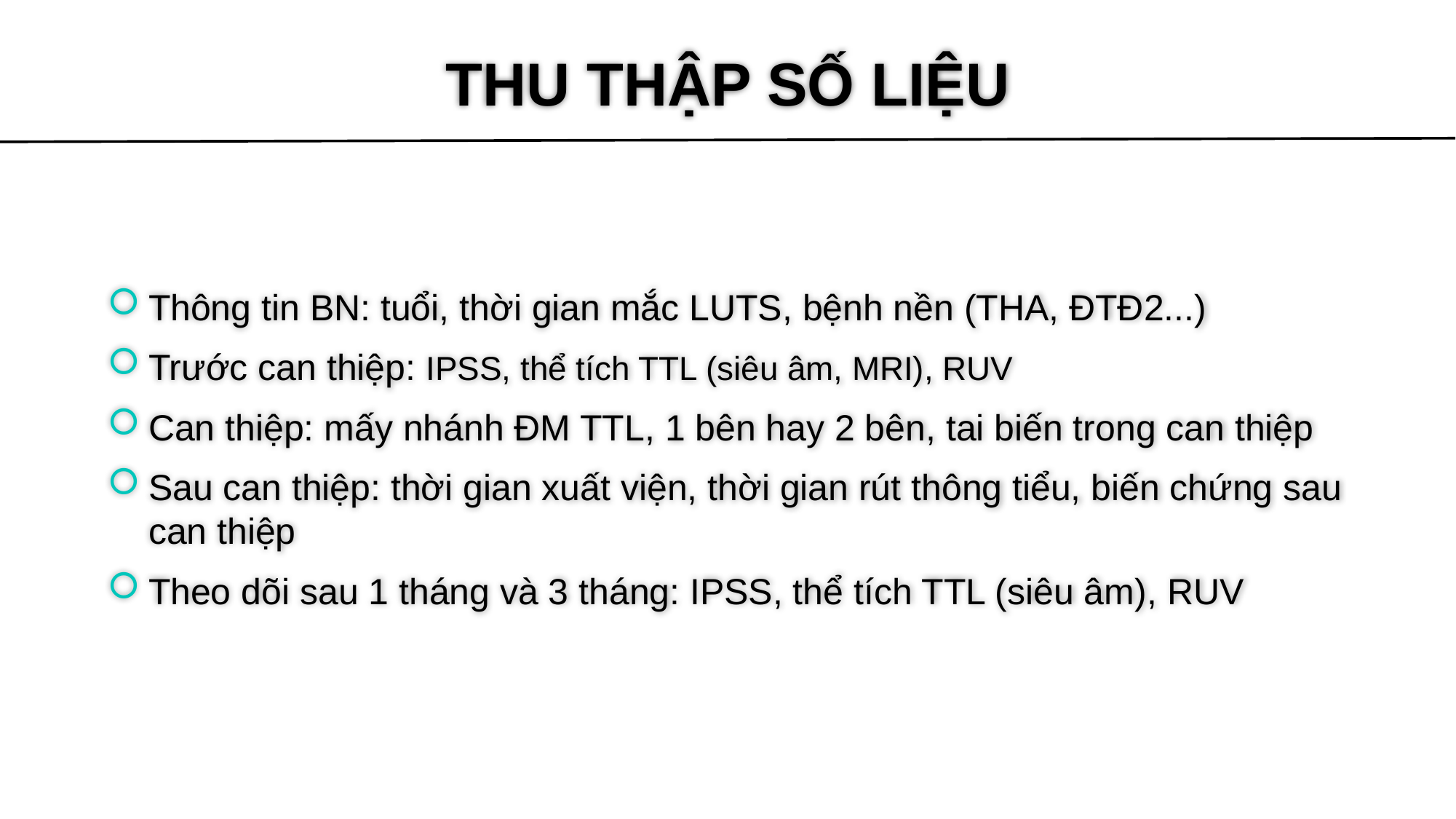

# THU THẬP SỐ LIỆU
Thông tin BN: tuổi, thời gian mắc LUTS, bệnh nền (THA, ĐTĐ2...)
Trước can thiệp: IPSS, thể tích TTL (siêu âm, MRI), RUV
Can thiệp: mấy nhánh ĐM TTL, 1 bên hay 2 bên, tai biến trong can thiệp
Sau can thiệp: thời gian xuất viện, thời gian rút thông tiểu, biến chứng sau can thiệp
Theo dõi sau 1 tháng và 3 tháng: IPSS, thể tích TTL (siêu âm), RUV